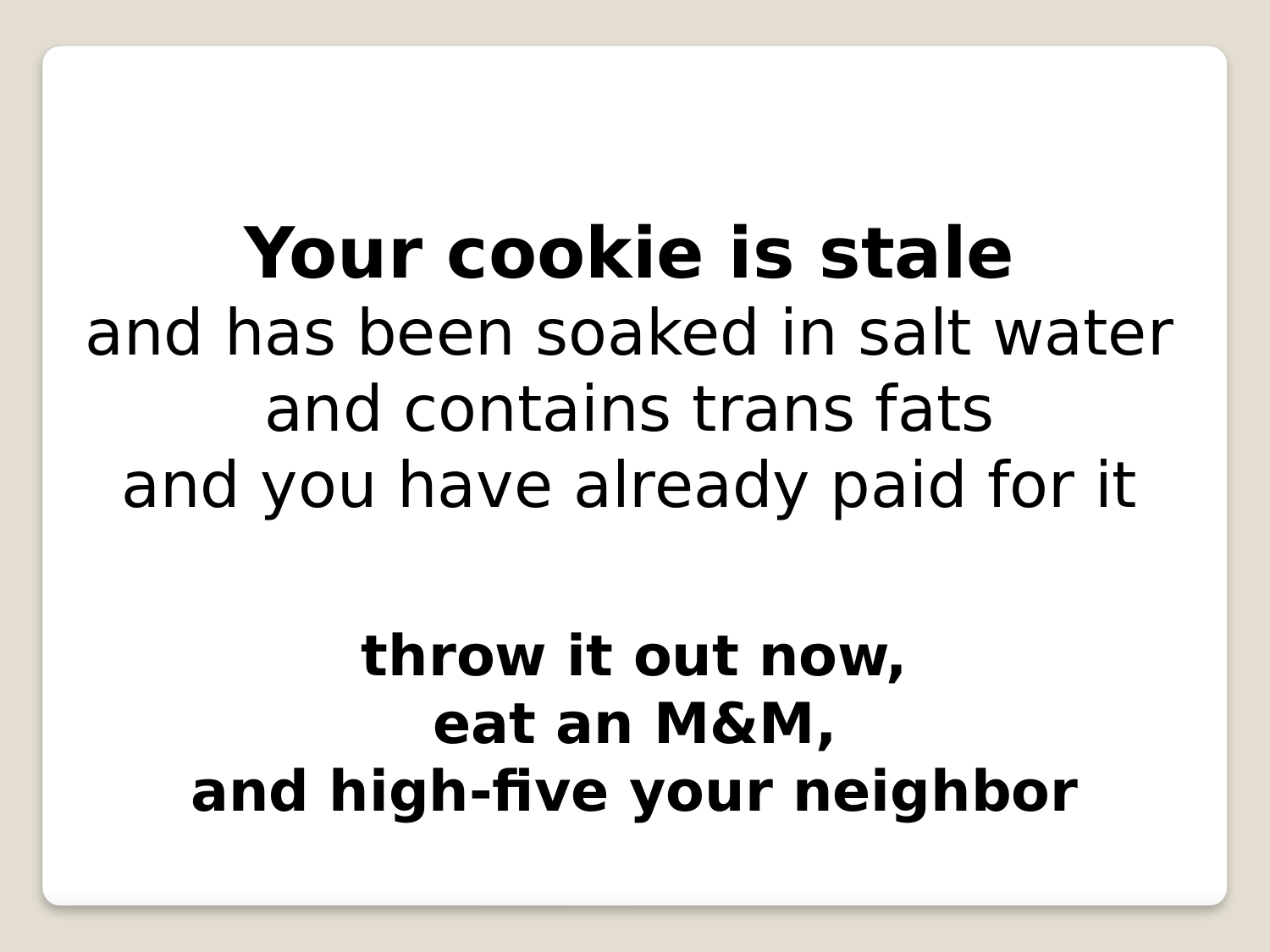

Your cookie is stale
and has been soaked in salt water
and contains trans fats
and you have already paid for it
throw it out now,
eat an M&M,
and high-five your neighbor